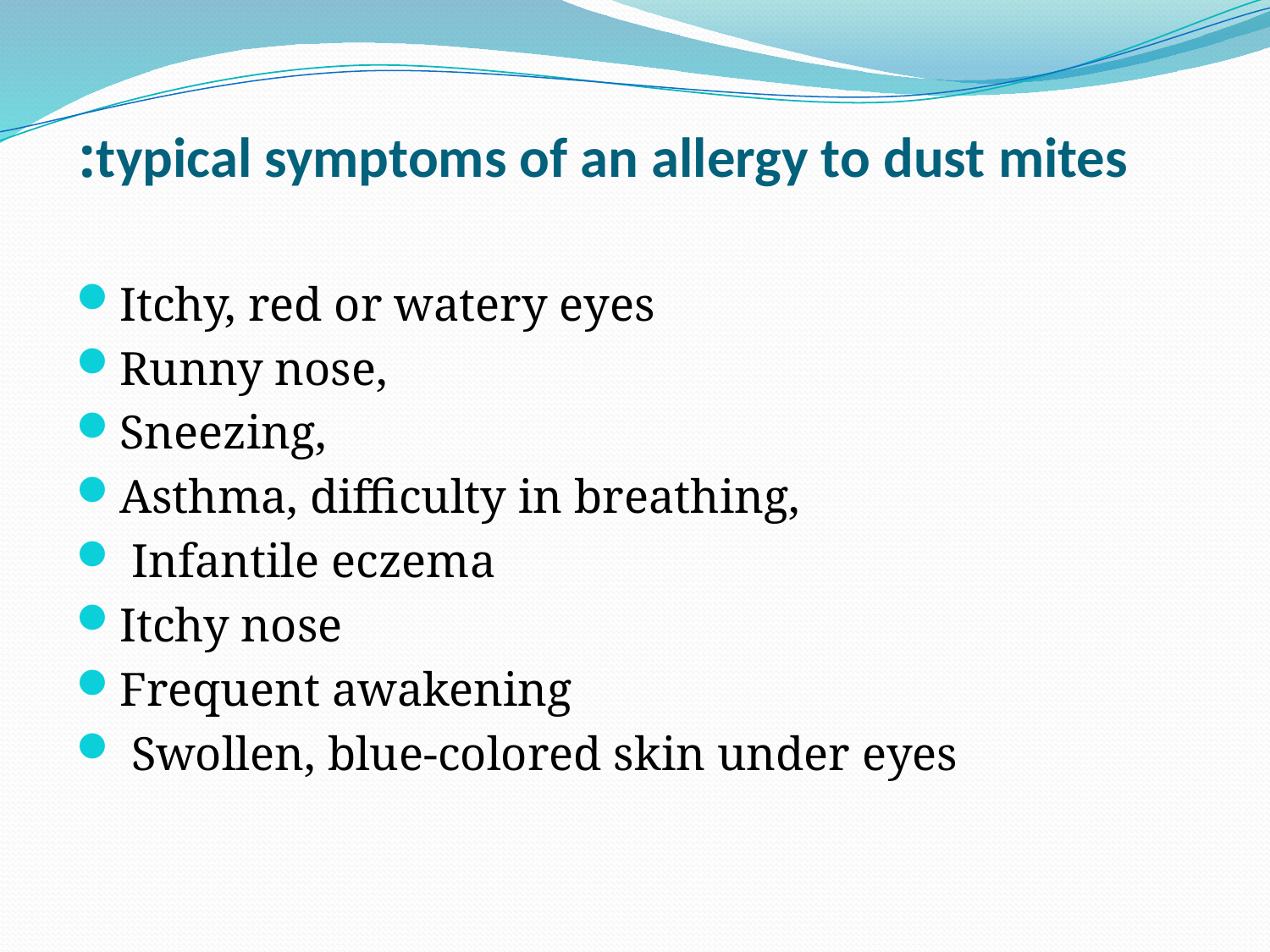

# typical symptoms of an allergy to dust mites:
Itchy, red or watery eyes
Runny nose,
Sneezing,
Asthma, difficulty in breathing,
 Infantile eczema
Itchy nose
Frequent awakening
 Swollen, blue-colored skin under eyes